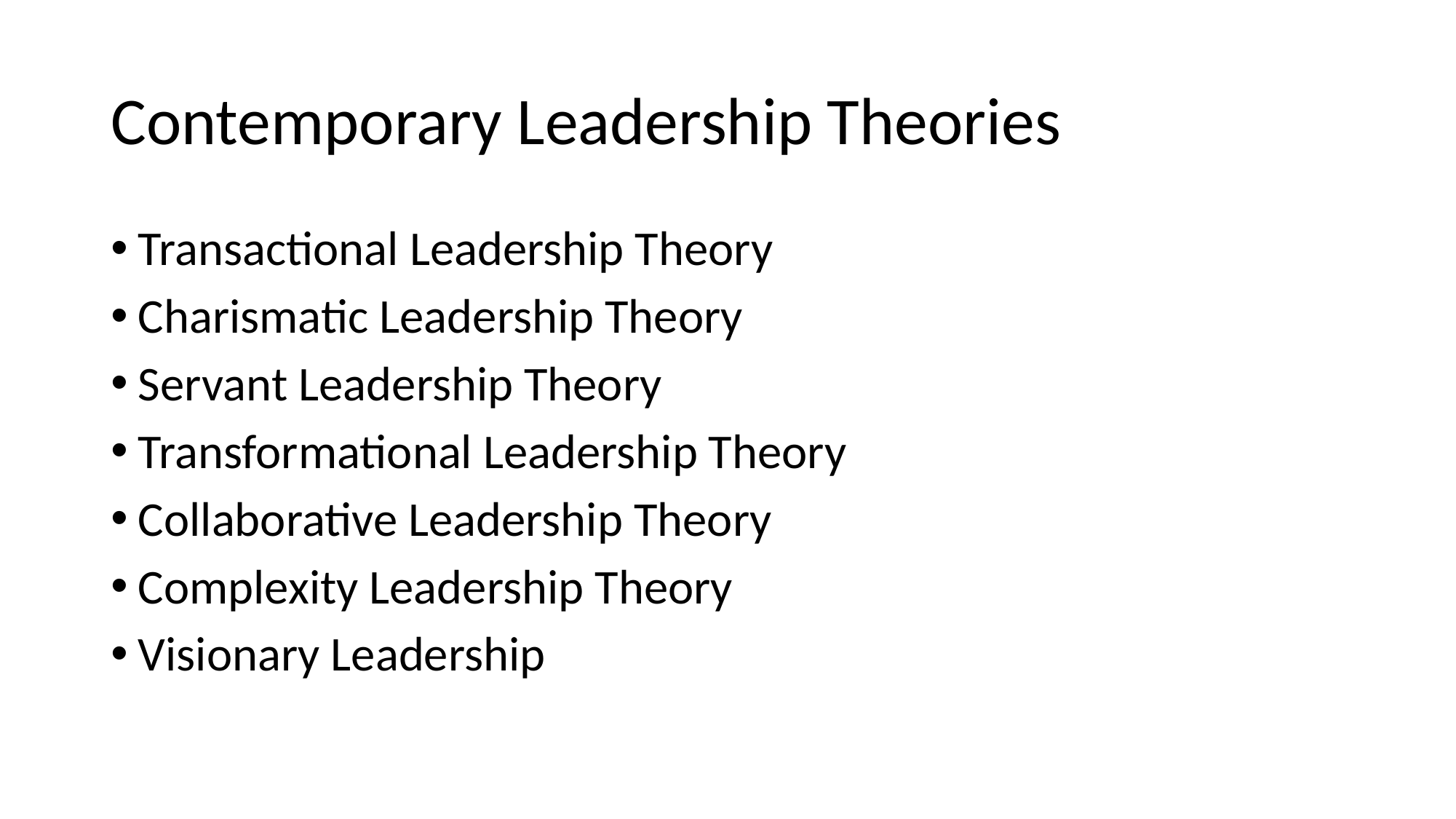

# Contemporary Leadership Theories
Transactional Leadership Theory
Charismatic Leadership Theory
Servant Leadership Theory
Transformational Leadership Theory
Collaborative Leadership Theory
Complexity Leadership Theory
Visionary Leadership